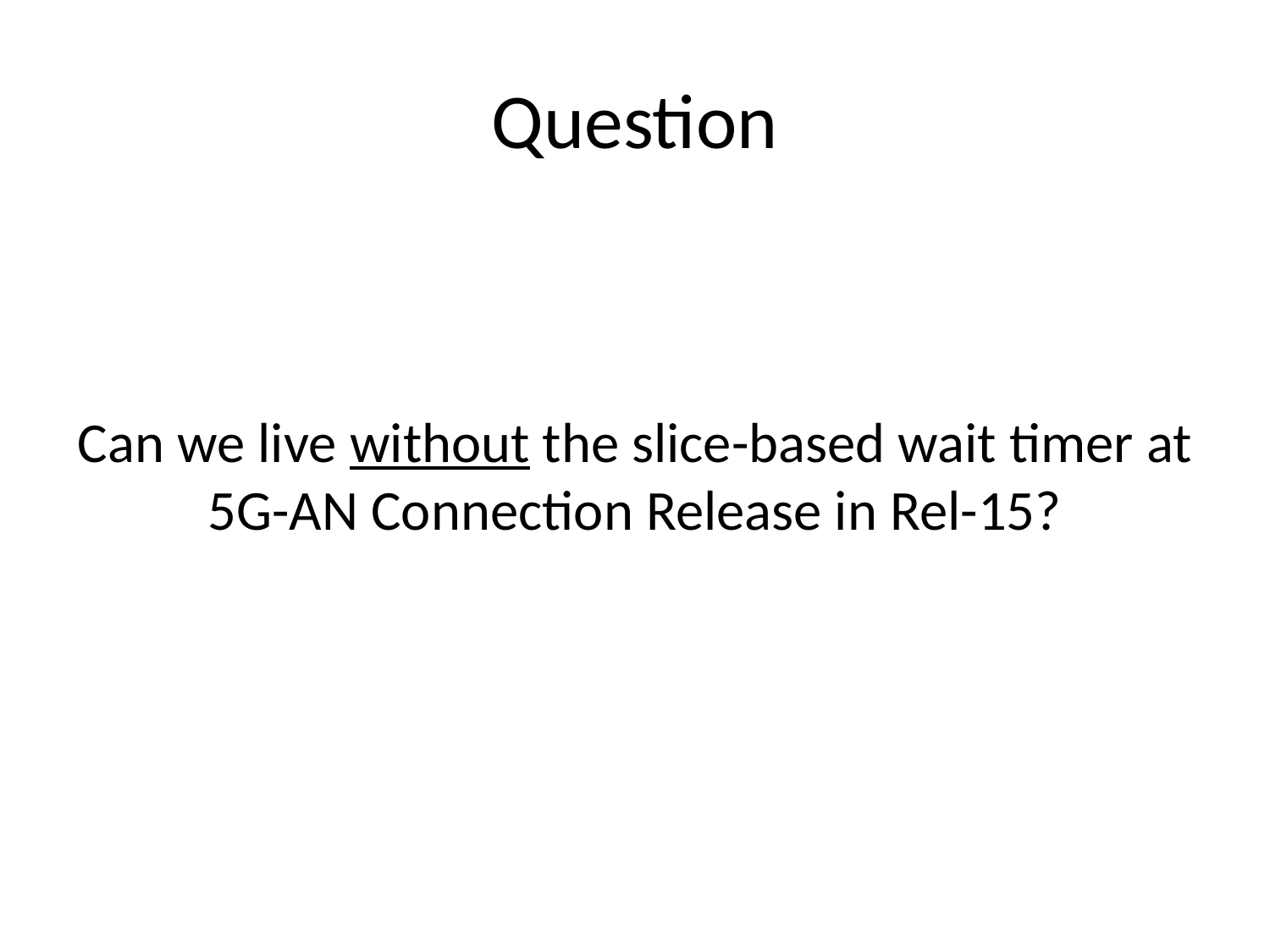

# Question
Can we live without the slice-based wait timer at 5G-AN Connection Release in Rel-15?